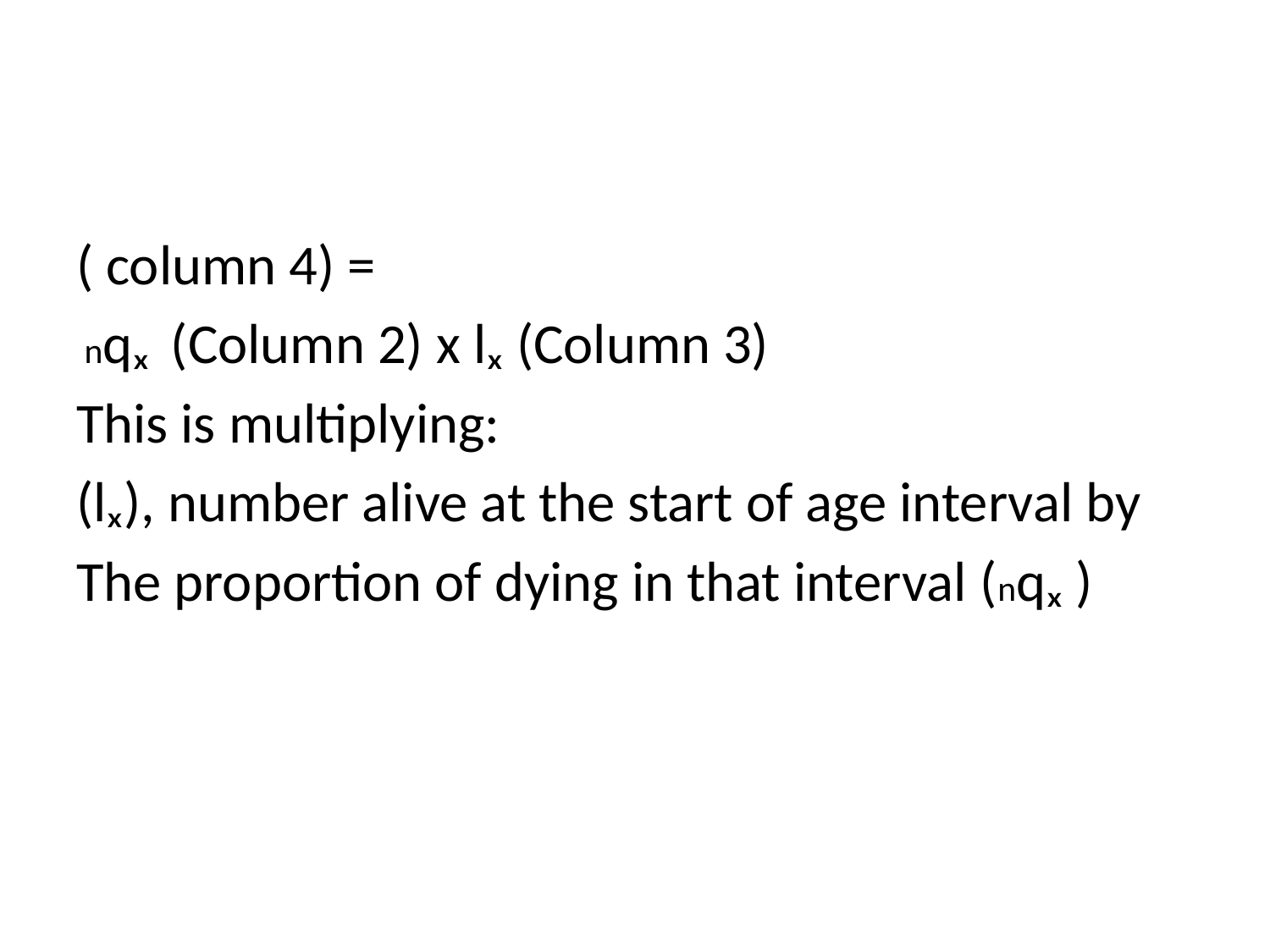

( column 4) =
 nqₓ  (Column 2) x lₓ (Column 3)
This is multiplying:
(lₓ), number alive at the start of age interval by
The proportion of dying in that interval (nqₓ )